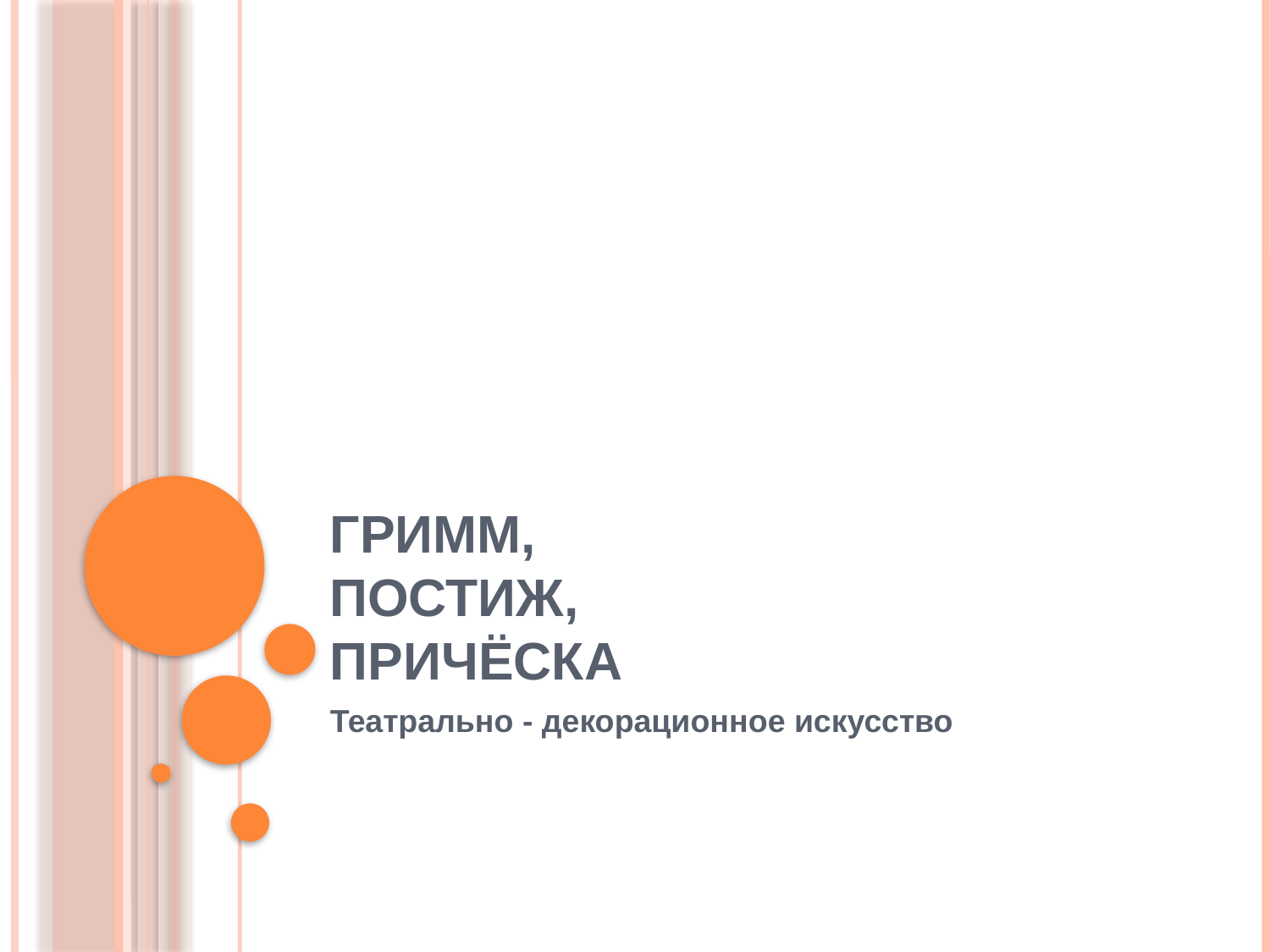

# ГРИММ, ПОСТИЖ, ПРИЧЁСКА
Театрально - декорационное искусство